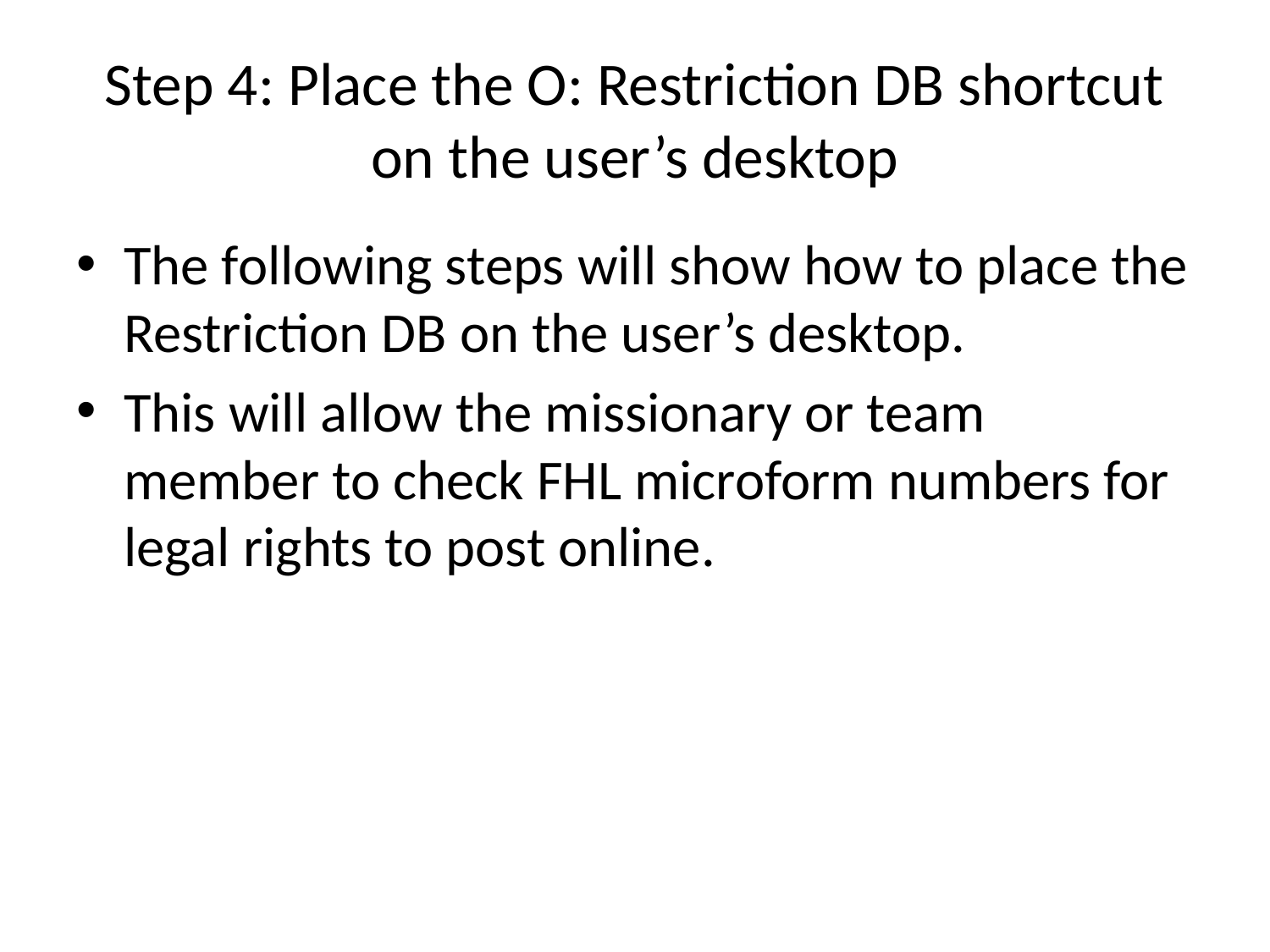

# Step 4: Place the O: Restriction DB shortcut on the user’s desktop
The following steps will show how to place the Restriction DB on the user’s desktop.
This will allow the missionary or team member to check FHL microform numbers for legal rights to post online.